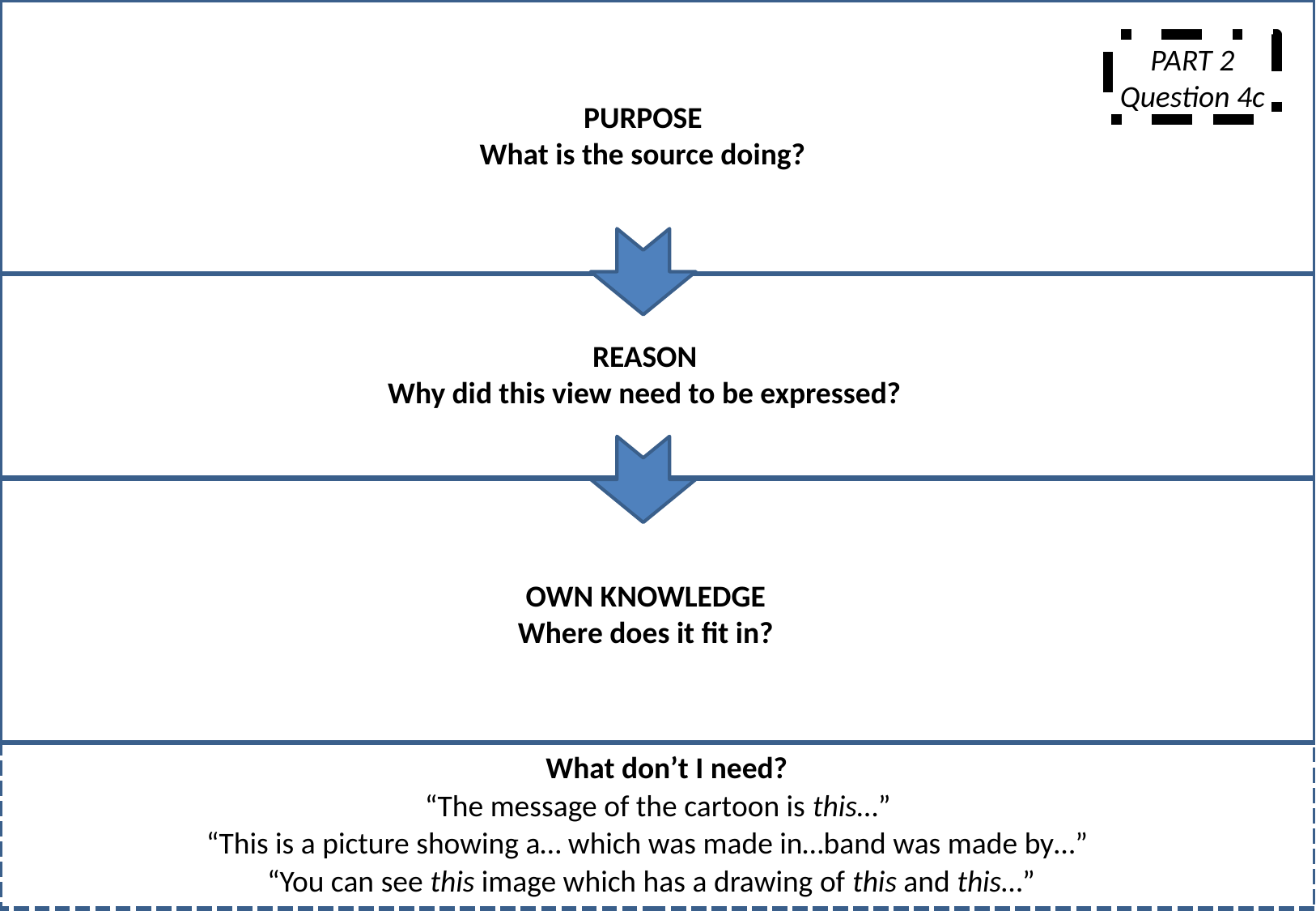

PART 2
Question 4c
PURPOSE
What is the source doing?

REASON
Why did this view need to be expressed?

OWN KNOWLEDGE
Where does it fit in?
What don’t I need?
“The message of the cartoon is this…”
“This is a picture showing a… which was made in…band was made by…”
“You can see this image which has a drawing of this and this…”